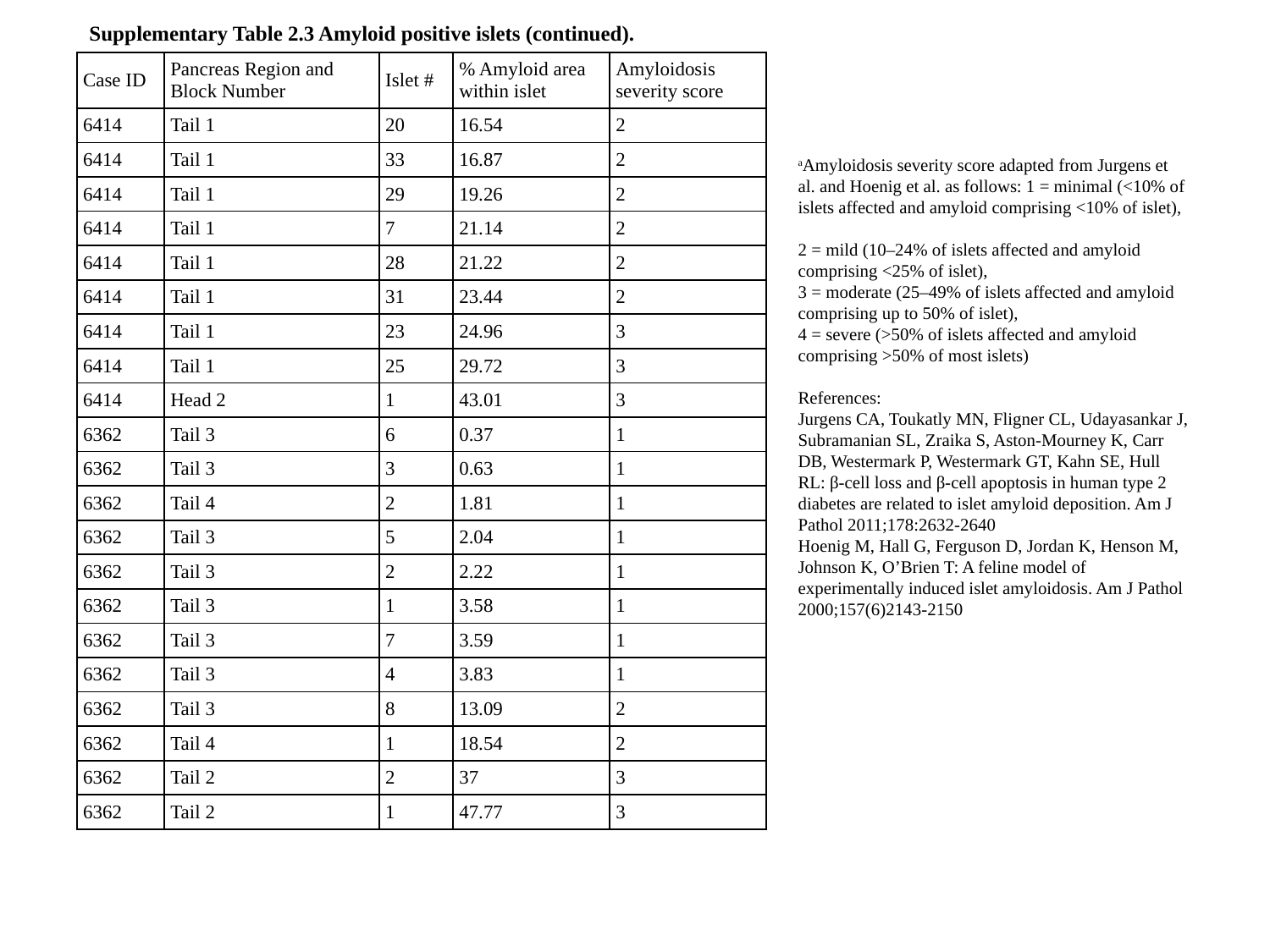

Supplementary Table 2.3 Amyloid positive islets (continued).
| Case ID | Pancreas Region and Block Number | Islet # | % Amyloid area within islet | Amyloidosis severity score |
| --- | --- | --- | --- | --- |
| 6414 | Tail 1 | 20 | 16.54 | 2 |
| 6414 | Tail 1 | 33 | 16.87 | 2 |
| 6414 | Tail 1 | 29 | 19.26 | 2 |
| 6414 | Tail 1 | 7 | 21.14 | 2 |
| 6414 | Tail 1 | 28 | 21.22 | 2 |
| 6414 | Tail 1 | 31 | 23.44 | 2 |
| 6414 | Tail 1 | 23 | 24.96 | 3 |
| 6414 | Tail 1 | 25 | 29.72 | 3 |
| 6414 | Head 2 | 1 | 43.01 | 3 |
| 6362 | Tail 3 | 6 | 0.37 | 1 |
| 6362 | Tail 3 | 3 | 0.63 | 1 |
| 6362 | Tail 4 | 2 | 1.81 | 1 |
| 6362 | Tail 3 | 5 | 2.04 | 1 |
| 6362 | Tail 3 | 2 | 2.22 | 1 |
| 6362 | Tail 3 | 1 | 3.58 | 1 |
| 6362 | Tail 3 | 7 | 3.59 | 1 |
| 6362 | Tail 3 | 4 | 3.83 | 1 |
| 6362 | Tail 3 | 8 | 13.09 | 2 |
| 6362 | Tail 4 | 1 | 18.54 | 2 |
| 6362 | Tail 2 | 2 | 37 | 3 |
| 6362 | Tail 2 | 1 | 47.77 | 3 |
aAmyloidosis severity score adapted from Jurgens et al. and Hoenig et al. as follows: 1 = minimal (<10% of islets affected and amyloid comprising <10% of islet),
2 = mild (10–24% of islets affected and amyloid comprising <25% of islet),
3 = moderate (25–49% of islets affected and amyloid comprising up to 50% of islet),
4 = severe (>50% of islets affected and amyloid comprising >50% of most islets)

References:
Jurgens CA, Toukatly MN, Fligner CL, Udayasankar J, Subramanian SL, Zraika S, Aston-Mourney K, Carr DB, Westermark P, Westermark GT, Kahn SE, Hull RL: β-cell loss and β-cell apoptosis in human type 2 diabetes are related to islet amyloid deposition. Am J Pathol 2011;178:2632-2640
Hoenig M, Hall G, Ferguson D, Jordan K, Henson M, Johnson K, O’Brien T: A feline model of experimentally induced islet amyloidosis. Am J Pathol 2000;157(6)2143-2150